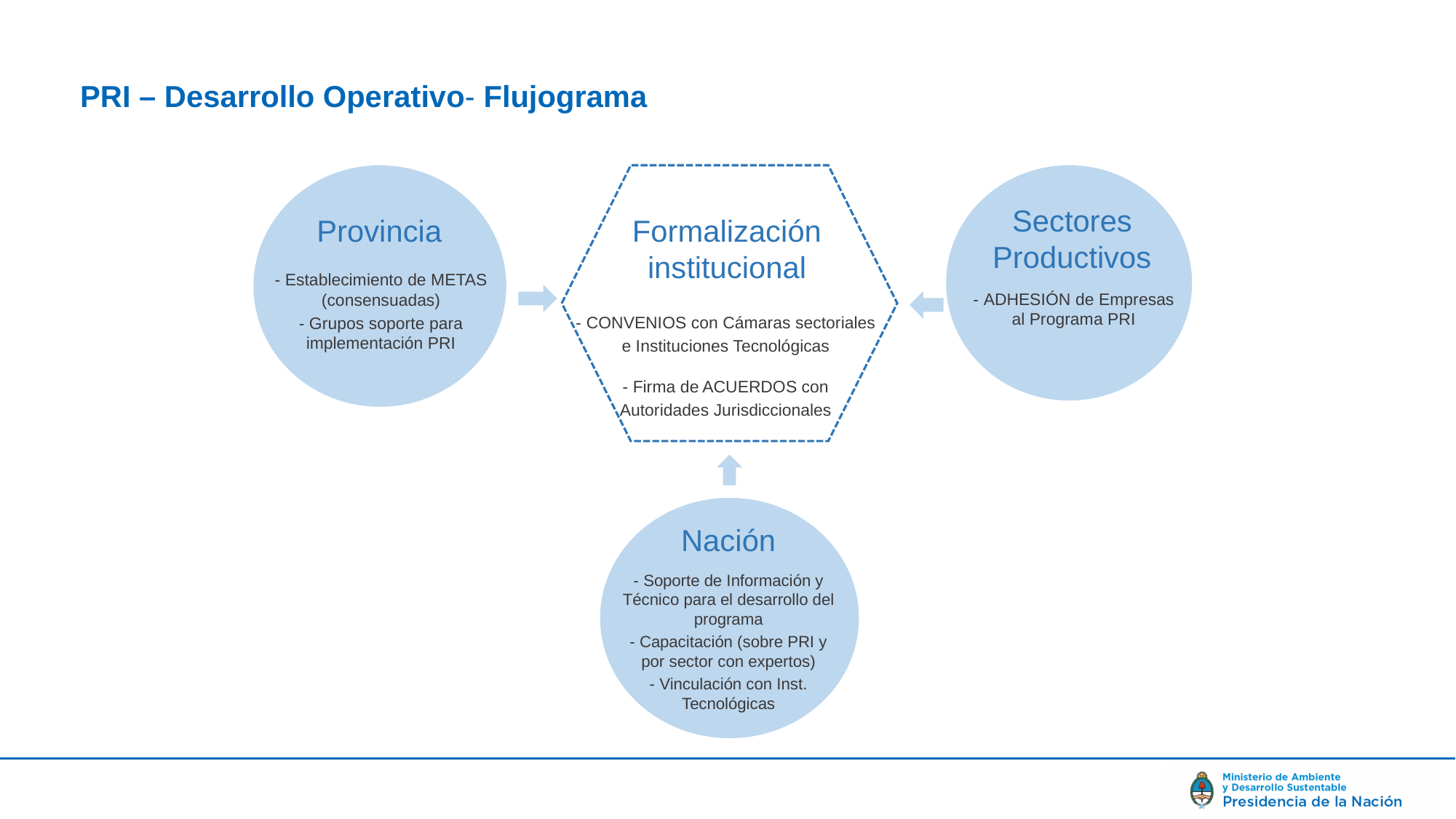

PRI – Desarrollo Operativo- Flujograma

Sectores Productivos
Provincia
Formalización institucional
- Establecimiento de METAS (consensuadas)
- Grupos soporte para implementación PRI
- Adhesión de Empresas al Programa PRI

- Convenios con Cámaras sectoriales
e Instituciones Tecnológicas

- Firma de ACUERDOS con
Autoridades Jurisdiccionales

Nación
- Soporte de Información y Técnico para el desarrollo del programa
- Capacitación (sobre PRI y por sector con expertos)
- Vinculación con Inst. Tecnológicas